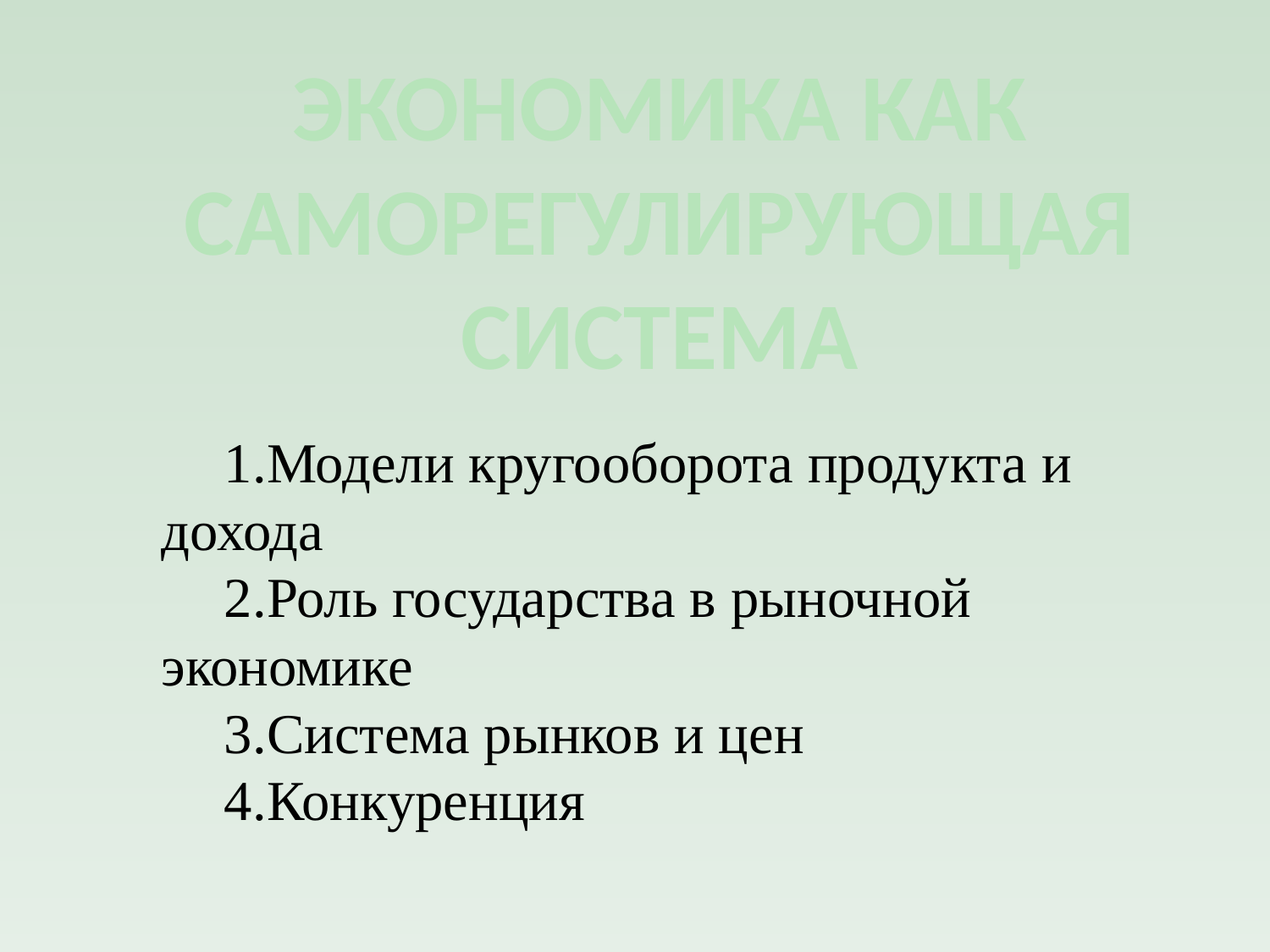

ЭКОНОМИКА КАК САМОРЕГУЛИРУЮЩАЯ СИСТЕМА
Модели кругооборота продукта и дохода
Роль государства в рыночной экономике
Система рынков и цен
Конкуренция